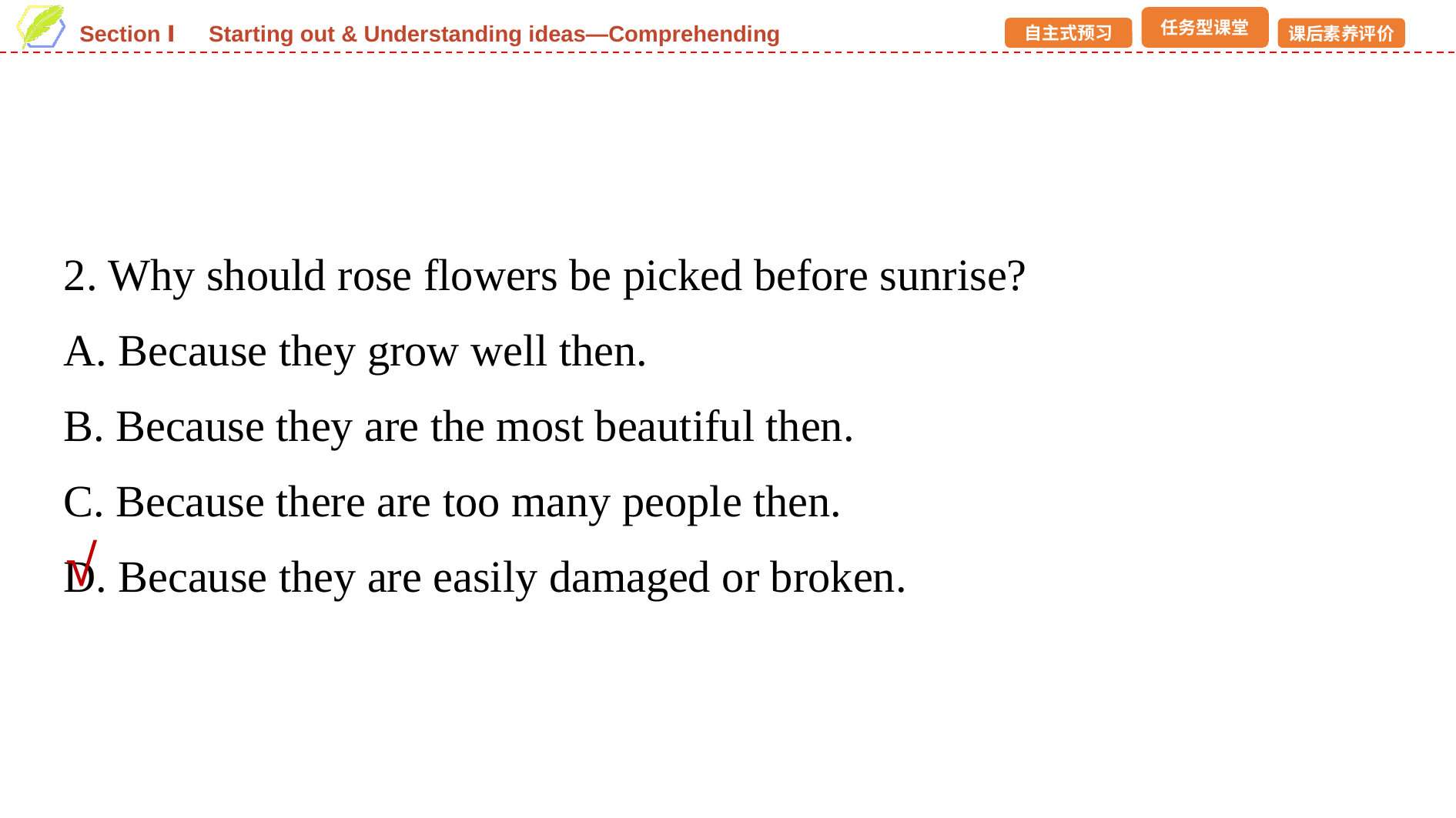

2. Why should rose flowers be picked before sunrise?
A. Because they grow well then.
B. Because they are the most beautiful then.
C. Because there are too many people then.
D. Because they are easily damaged or broken.
√